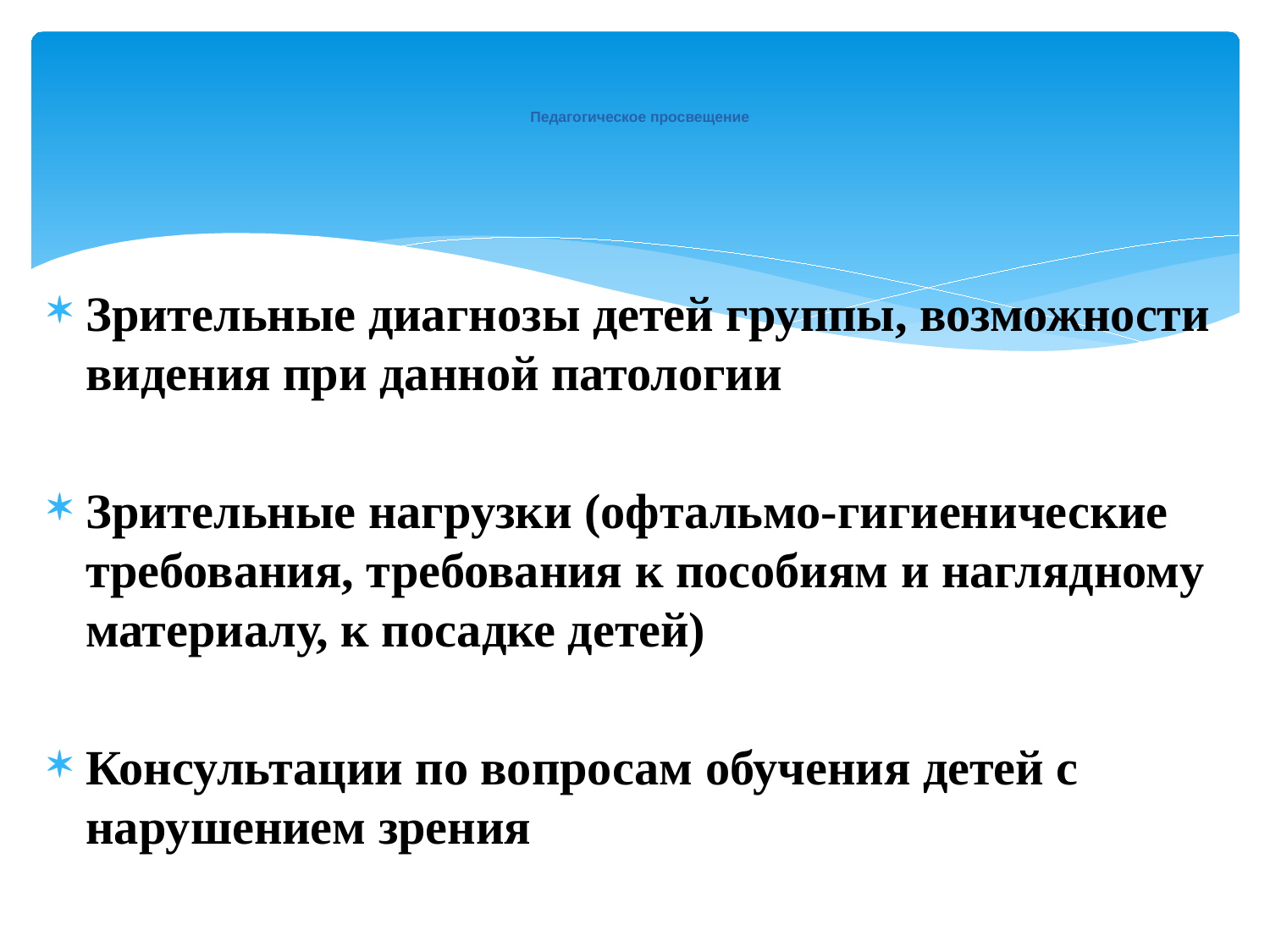

# Педагогическое просвещение

Зрительные диагнозы детей группы, возможности видения при данной патологии

Зрительные нагрузки (офтальмо-гигиенические требования, требования к пособиям и наглядному материалу, к посадке детей)

Консультации по вопросам обучения детей с нарушением зрения